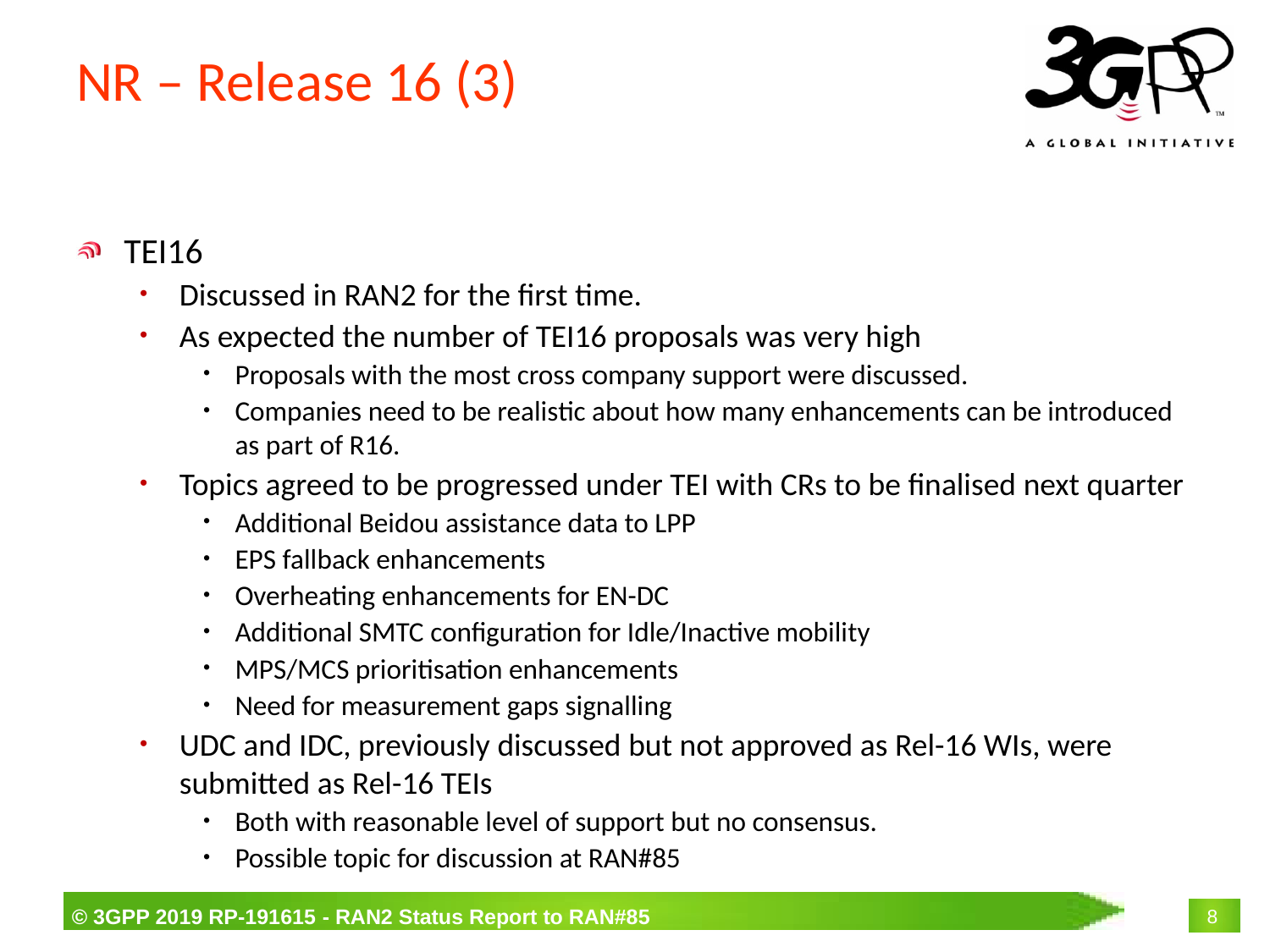

# NR – Release 16 (3)
TEI16
Discussed in RAN2 for the first time.
As expected the number of TEI16 proposals was very high
Proposals with the most cross company support were discussed.
Companies need to be realistic about how many enhancements can be introduced as part of R16.
Topics agreed to be progressed under TEI with CRs to be finalised next quarter
Additional Beidou assistance data to LPP
EPS fallback enhancements
Overheating enhancements for EN-DC
Additional SMTC configuration for Idle/Inactive mobility
MPS/MCS prioritisation enhancements
Need for measurement gaps signalling
UDC and IDC, previously discussed but not approved as Rel-16 WIs, were submitted as Rel-16 TEIs
Both with reasonable level of support but no consensus.
Possible topic for discussion at RAN#85